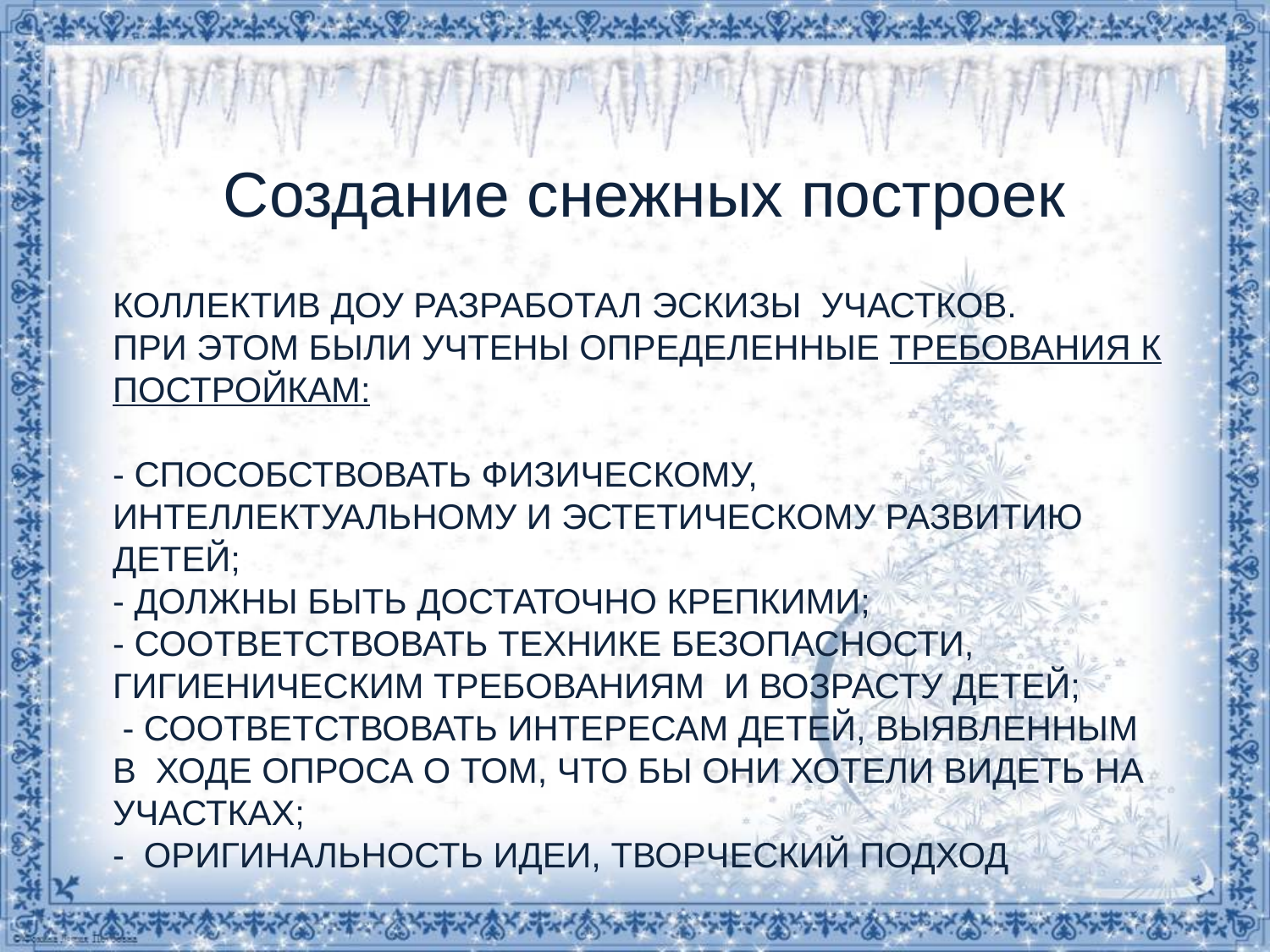

Создание снежных построек
# коллектив ДОУ разработал эскизы  участков. При этом были учтены определенные требования к постройкам: - способствовать физическому, интеллектуальному и эстетическому развитию детей; - должны быть достаточно крепкими; - соответствовать технике безопасности, гигиеническим требованиям  и возрасту детей; - соответствовать интересам детей, выявленным в  ходе опроса о том, что бы они хотели видеть на участках; -  оригинальность идеи, Творческий подход